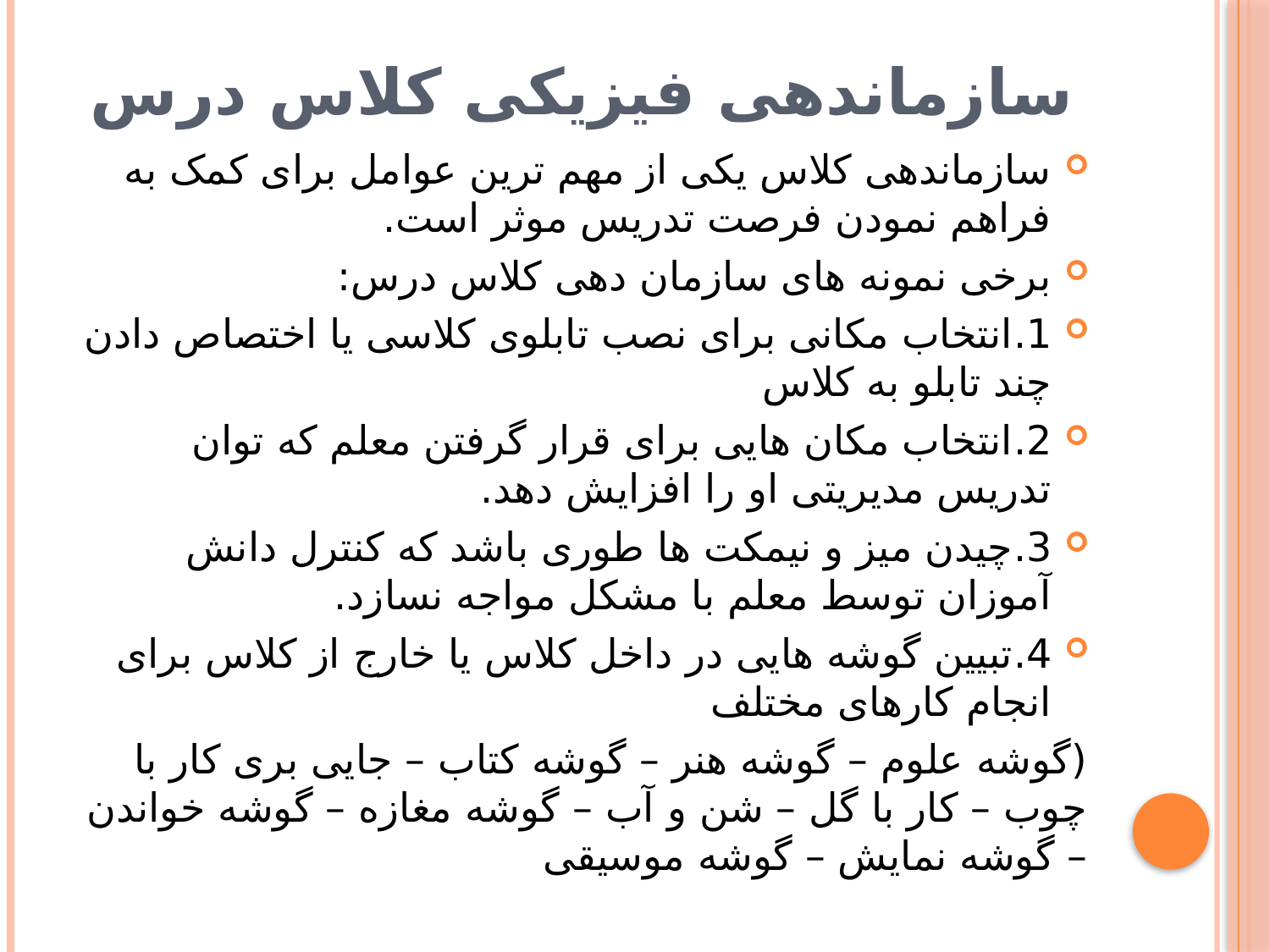

# سازماندهی فیزیکی کلاس درس
سازماندهی کلاس یکی از مهم ترین عوامل برای کمک به فراهم نمودن فرصت تدریس موثر است.
برخی نمونه های سازمان دهی کلاس درس:
1.	انتخاب مکانی برای نصب تابلوی کلاسی یا اختصاص دادن چند تابلو به کلاس
2.	انتخاب مکان هایی برای قرار گرفتن معلم که توان تدریس مدیریتی او را افزایش دهد.
3.	چیدن میز و نیمکت ها طوری باشد که کنترل دانش آموزان توسط معلم با مشکل مواجه نسازد.
4.	تبیین گوشه هایی در داخل کلاس یا خارج از کلاس برای انجام کارهای مختلف
(گوشه علوم – گوشه هنر – گوشه کتاب – جایی بری کار با چوب – کار با گل – شن و آب – گوشه مغازه – گوشه خواندن – گوشه نمایش – گوشه موسیقی